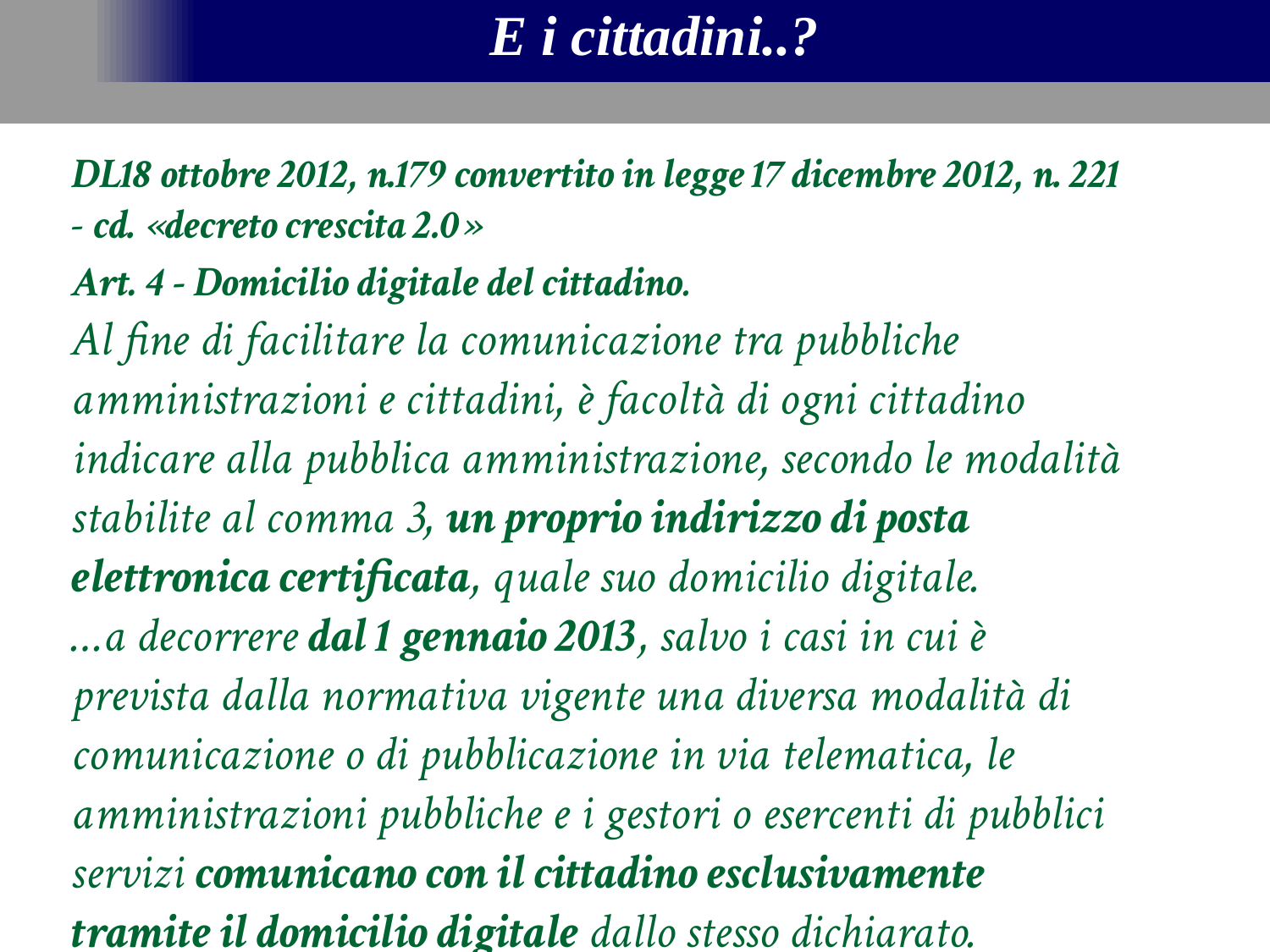

E i cittadini..?
DL18 ottobre 2012, n.179 convertito in legge 17 dicembre 2012, n. 221 - cd. «decreto crescita 2.0»
Art. 4 - Domicilio digitale del cittadino.
Al fine di facilitare la comunicazione tra pubbliche amministrazioni e cittadini, è facoltà di ogni cittadino indicare alla pubblica amministrazione, secondo le modalità stabilite al comma 3, un proprio indirizzo di posta elettronica certificata, quale suo domicilio digitale.
…a decorrere dal 1 gennaio 2013, salvo i casi in cui è prevista dalla normativa vigente una diversa modalità di comunicazione o di pubblicazione in via telematica, le amministrazioni pubbliche e i gestori o esercenti di pubblici servizi comunicano con il cittadino esclusivamente tramite il domicilio digitale dallo stesso dichiarato.